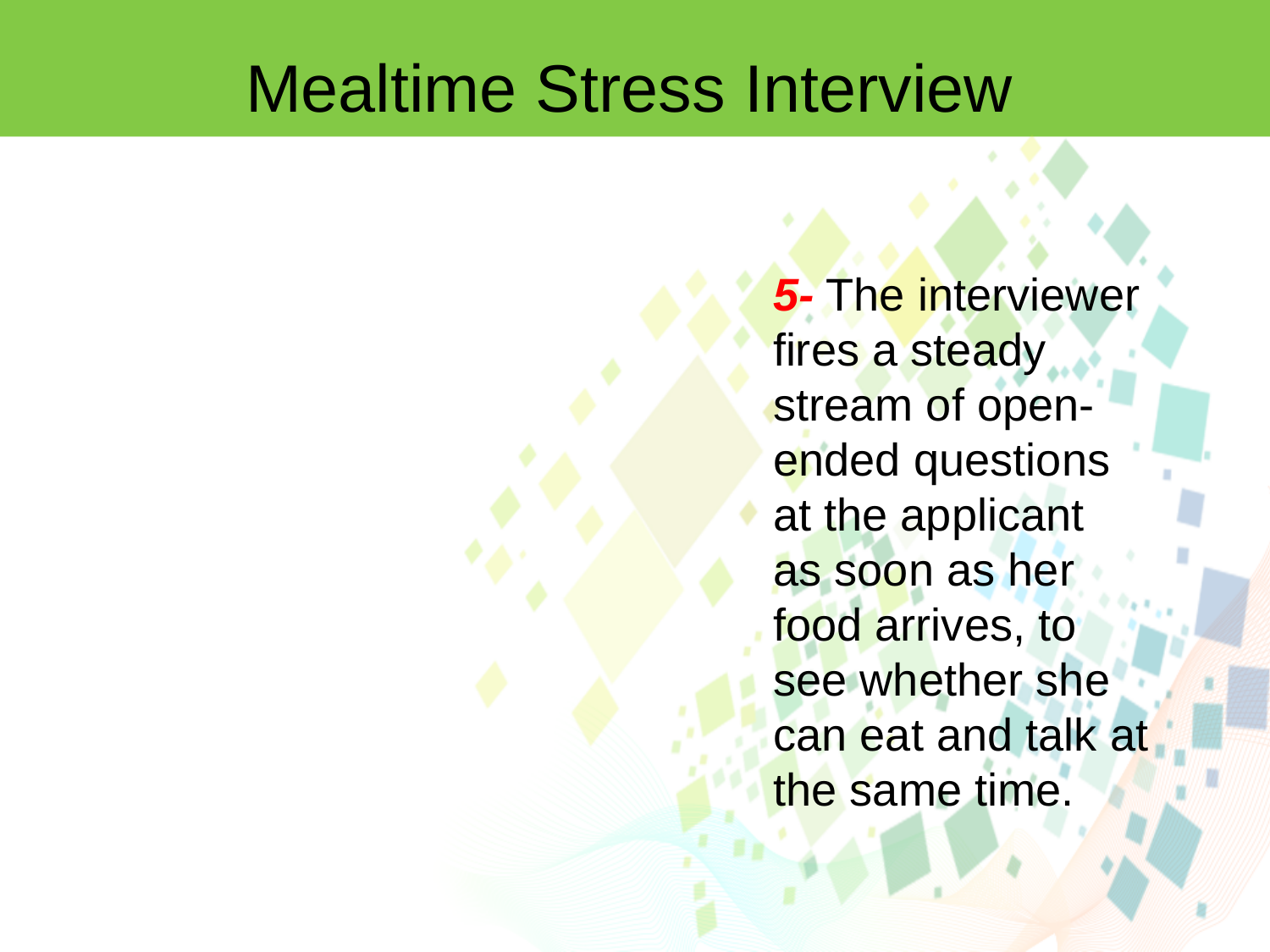

Mealtime Stress Interview
5- The interviewer fires a steady stream of open-ended questions at the applicant
as soon as her food arrives, to see whether she can eat and talk at the same time.